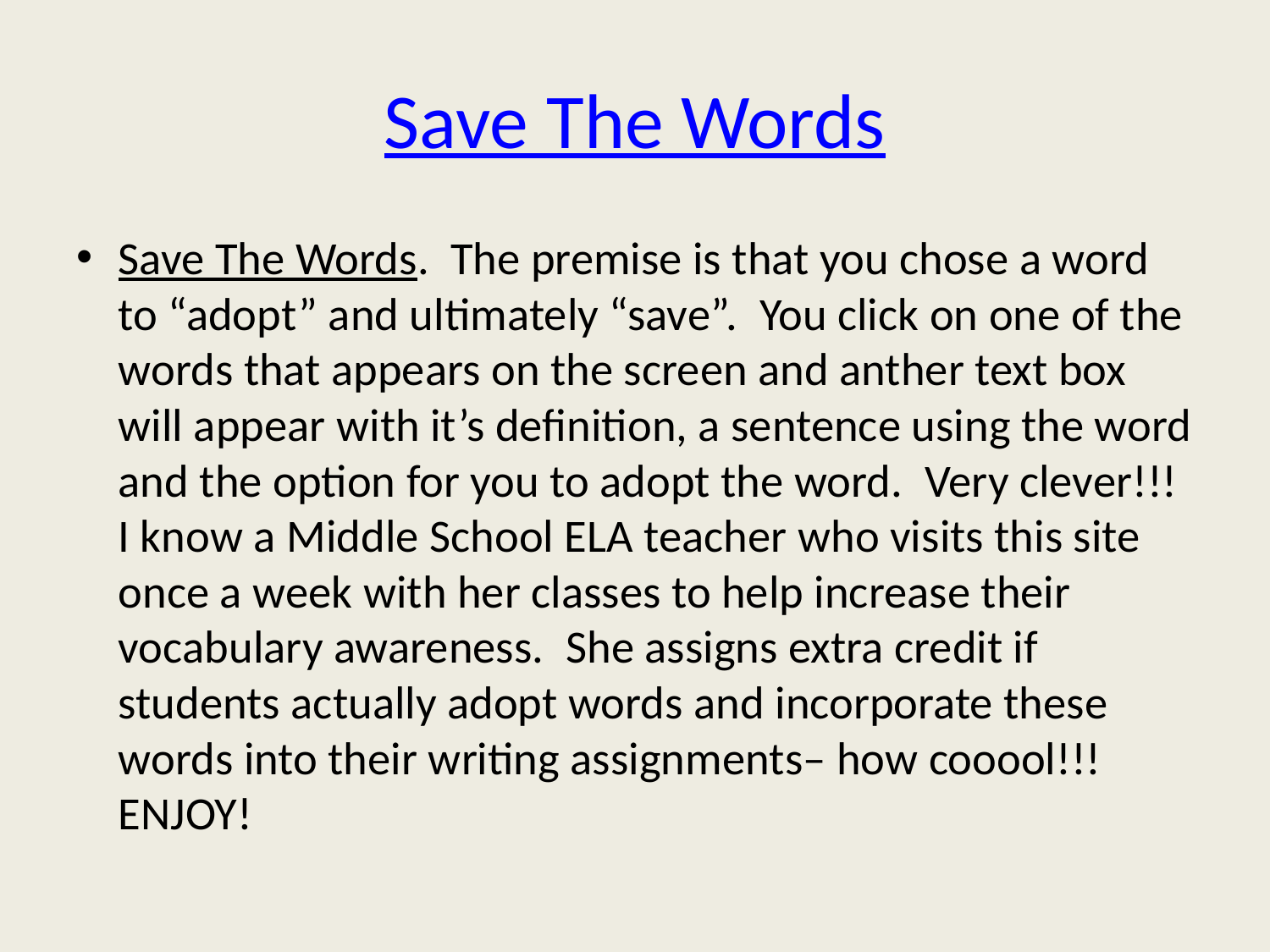

# Save The Words
Save The Words.  The premise is that you chose a word to “adopt” and ultimately “save”.  You click on one of the words that appears on the screen and anther text box will appear with it’s definition, a sentence using the word and the option for you to adopt the word.  Very clever!!!  I know a Middle School ELA teacher who visits this site once a week with her classes to help increase their vocabulary awareness.  She assigns extra credit if students actually adopt words and incorporate these words into their writing assignments– how cooool!!! ENJOY!